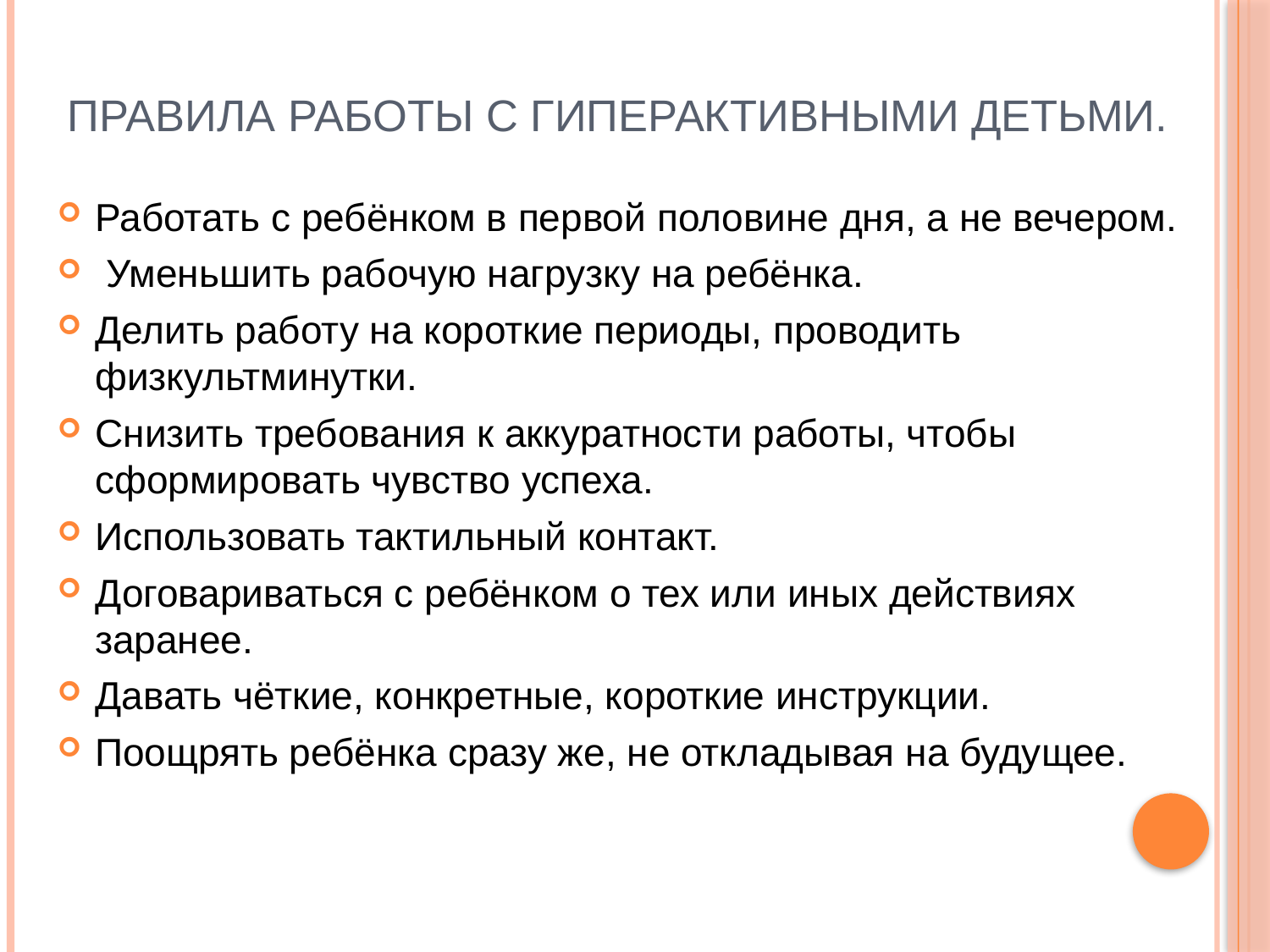

# Правила работы с гиперактивными детьми.
Работать с ребёнком в первой половине дня, а не вечером.
 Уменьшить рабочую нагрузку на ребёнка.
Делить работу на короткие периоды, проводить физкультминутки.
Снизить требования к аккуратности работы, чтобы сформировать чувство успеха.
Использовать тактильный контакт.
Договариваться с ребёнком о тех или иных действиях заранее.
Давать чёткие, конкретные, короткие инструкции.
Поощрять ребёнка сразу же, не откладывая на будущее.